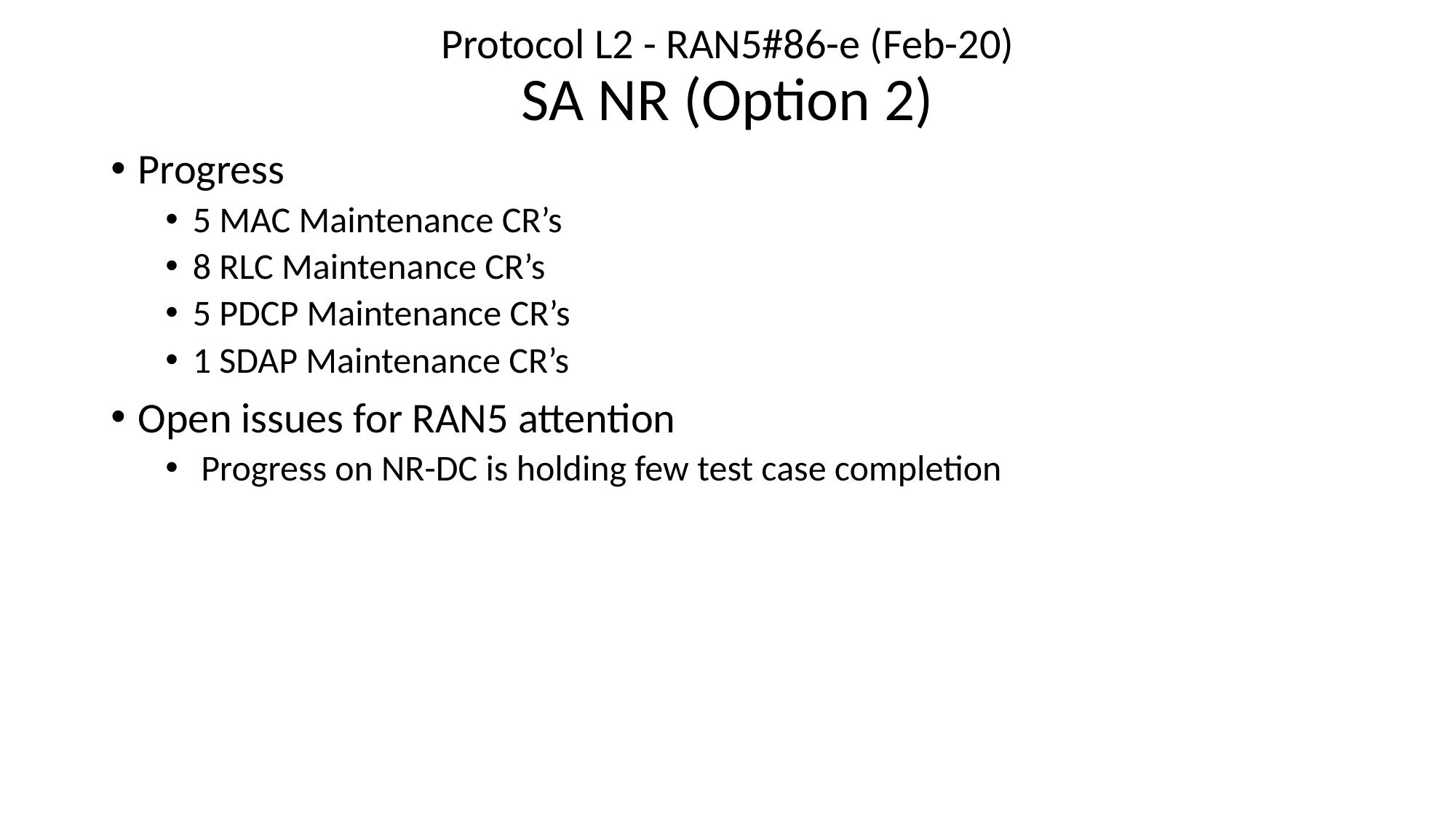

# Protocol L2 - RAN5#86-e (Feb-20) SA NR (Option 2)
Progress
5 MAC Maintenance CR’s
8 RLC Maintenance CR’s
5 PDCP Maintenance CR’s
1 SDAP Maintenance CR’s
Open issues for RAN5 attention
 Progress on NR-DC is holding few test case completion